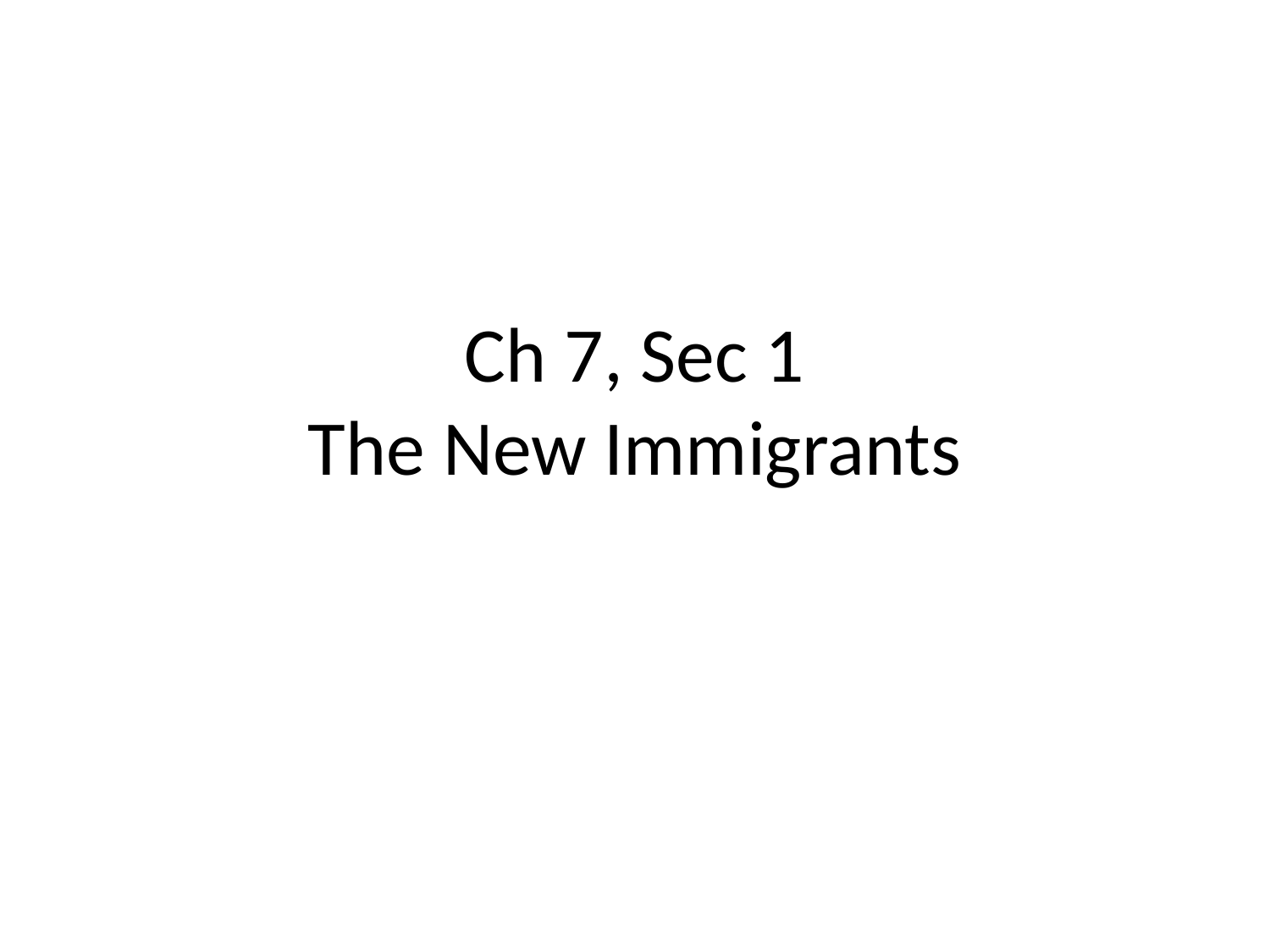

# Ch 7, Sec 1 The New Immigrants